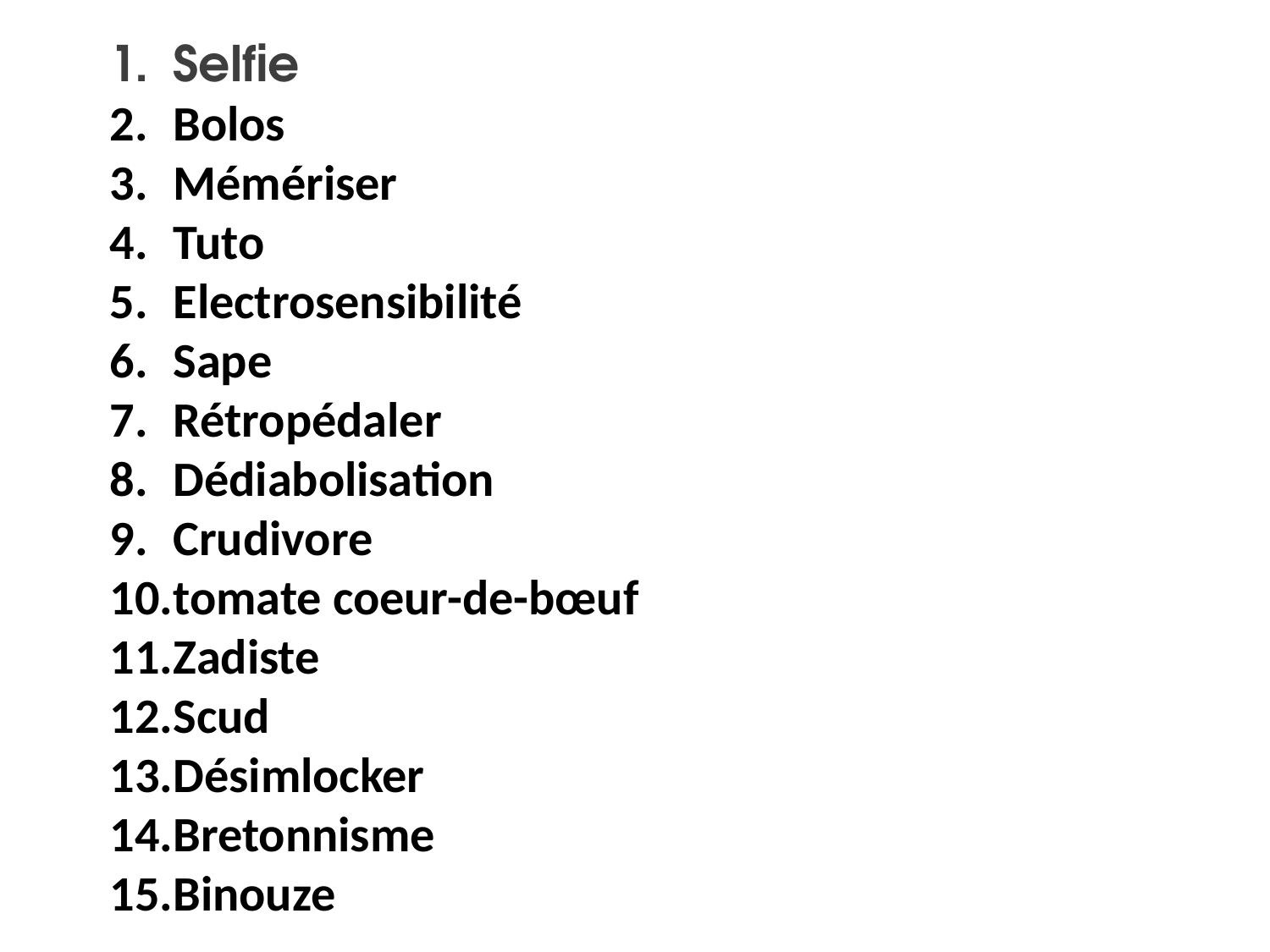

Selfie
Bolos
Mémériser
Tuto
Electrosensibilité
Sape
Rétropédaler
Dédiabolisation
Crudivore
tomate coeur-de-bœuf
Zadiste
Scud
Désimlocker
Bretonnisme
Binouze